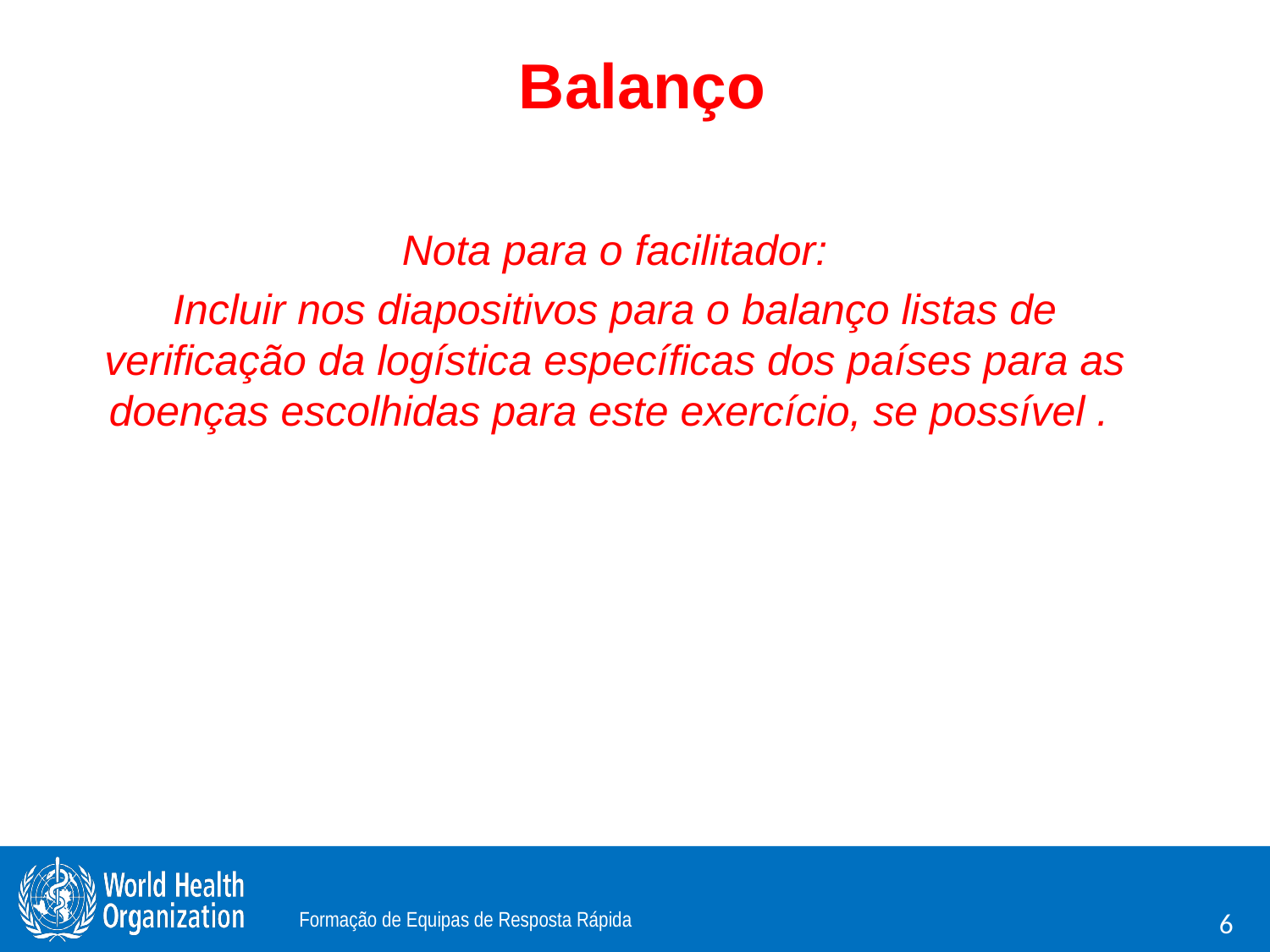

# Balanço

Nota para o facilitador:
Incluir nos diapositivos para o balanço listas de verificação da logística específicas dos países para as doenças escolhidas para este exercício, se possível .